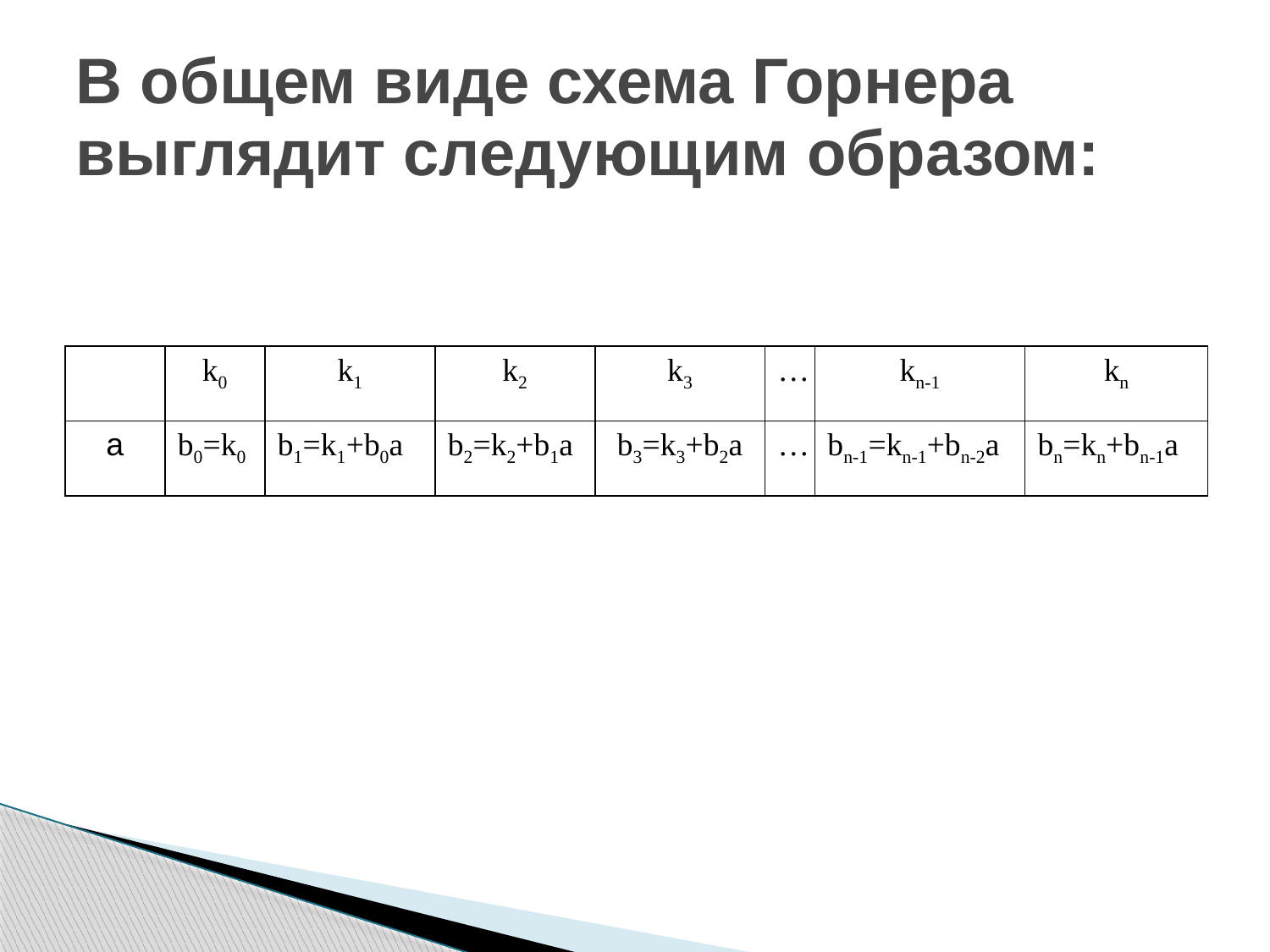

# В общем виде схема Горнера выглядит следующим образом:
|  | k0 | k1 | k2 | k3 | … | kn-1 | kn |
| --- | --- | --- | --- | --- | --- | --- | --- |
| а | b0=k0 | b1=k1+b0a | b2=k2+b1a | b3=k3+b2a | … | bn-1=kn-1+bn-2a | bn=kn+bn-1a |